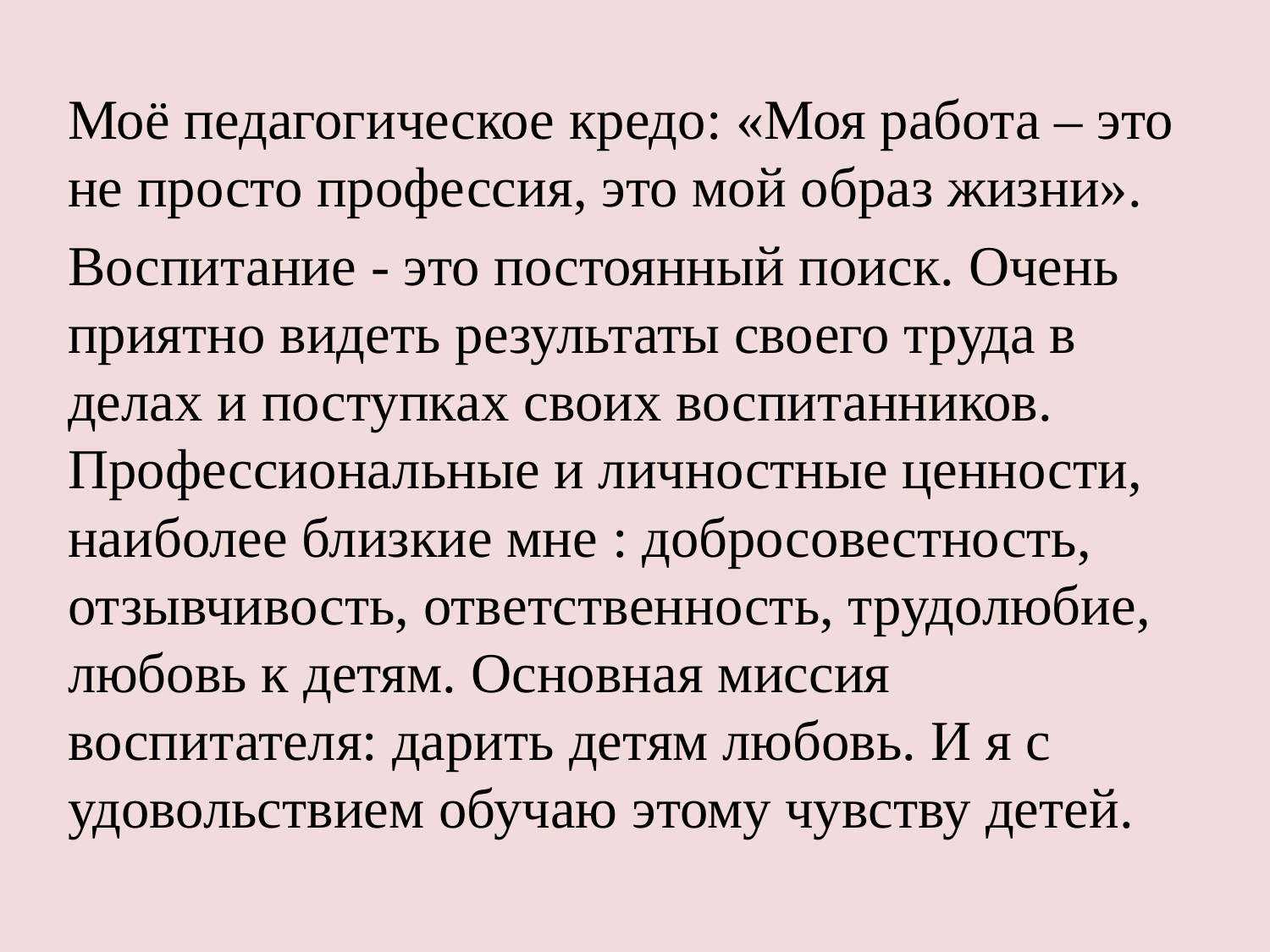

Моё педагогическое кредо: «Моя работа – это не просто профессия, это мой образ жизни».
Воспитание - это постоянный поиск. Очень приятно видеть результаты своего труда в делах и поступках своих воспитанников. Профессиональные и личностные ценности, наиболее близкие мне : добросовестность,  отзывчивость, ответственность, трудолюбие, любовь к детям. Основная миссия воспитателя: дарить детям любовь. И я с удовольствием обучаю этому чувству детей.